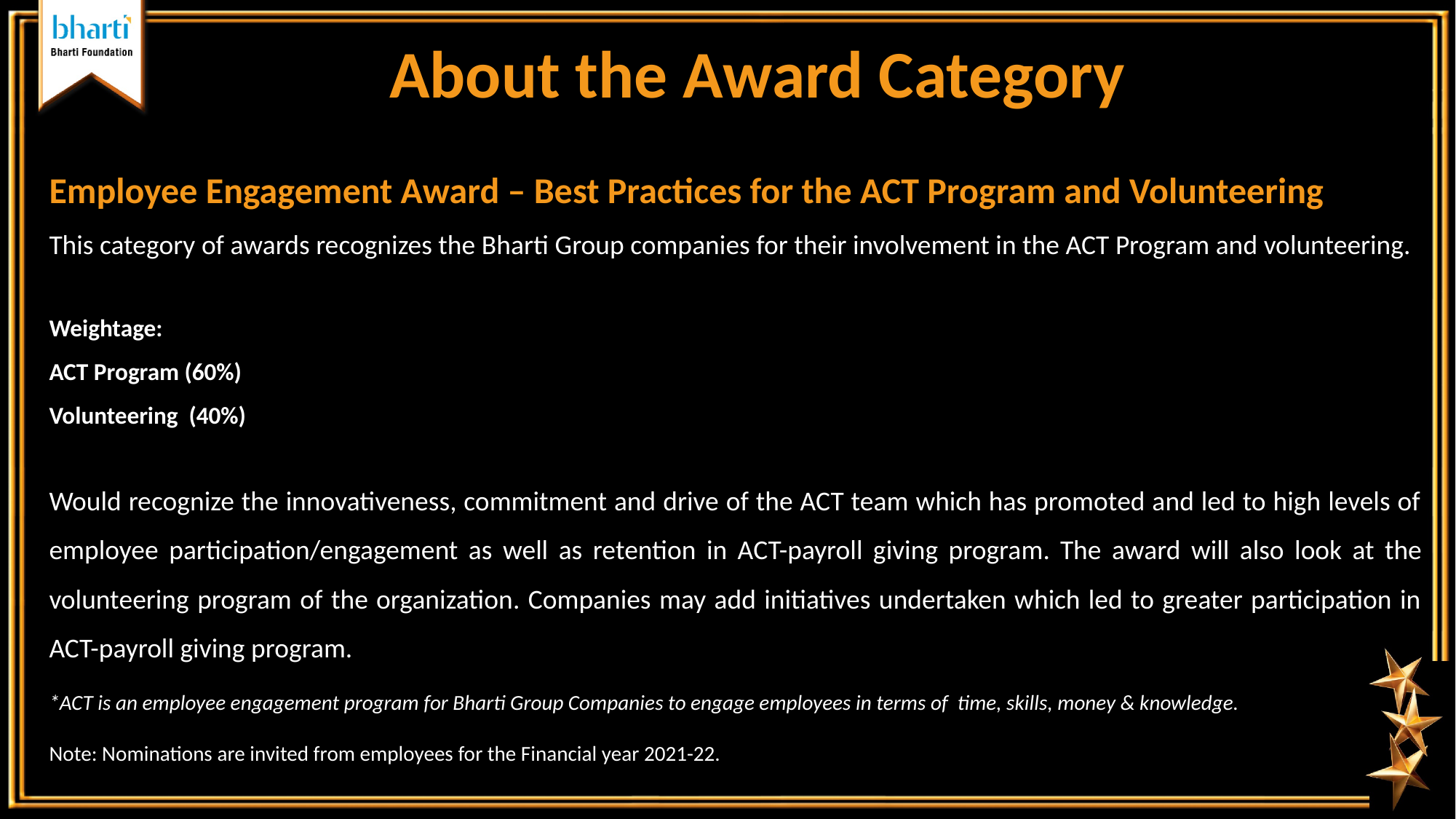

About the Award Category

Employee Engagement Award – Best Practices for the ACT Program and Volunteering
This category of awards recognizes the Bharti Group companies for their involvement in the ACT Program and volunteering.

Weightage:
ACT Program (60%)
Volunteering  (40%)

Would recognize the innovativeness, commitment and drive of the ACT team which has promoted and led to high levels of employee participation/engagement as well as retention in ACT-payroll giving program. The award will also look at the volunteering program of the organization. Companies may add initiatives undertaken which led to greater participation in ACT-payroll giving program.

*ACT is an employee engagement program for Bharti Group Companies to engage employees in terms of  time, skills, money & knowledge.

Note: Nominations are invited from employees for the Financial year 2021-22.

(This slide can be removed before submission)